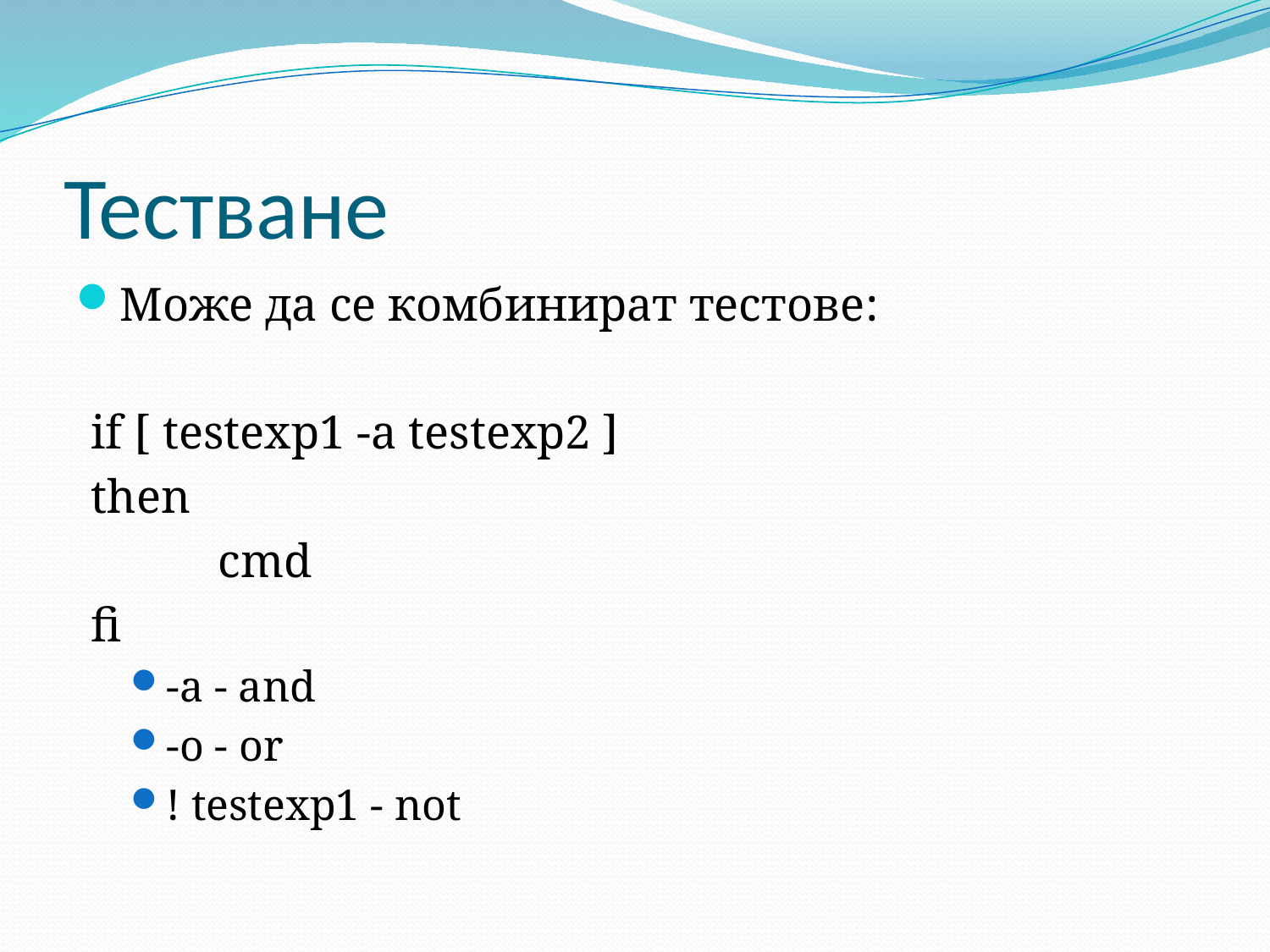

# Тестване
Може да се комбинират тестове:

if [ testexp1 -a testexp2 ]
then
	cmd
fi
-a - and
-o - or
! testexp1 - not